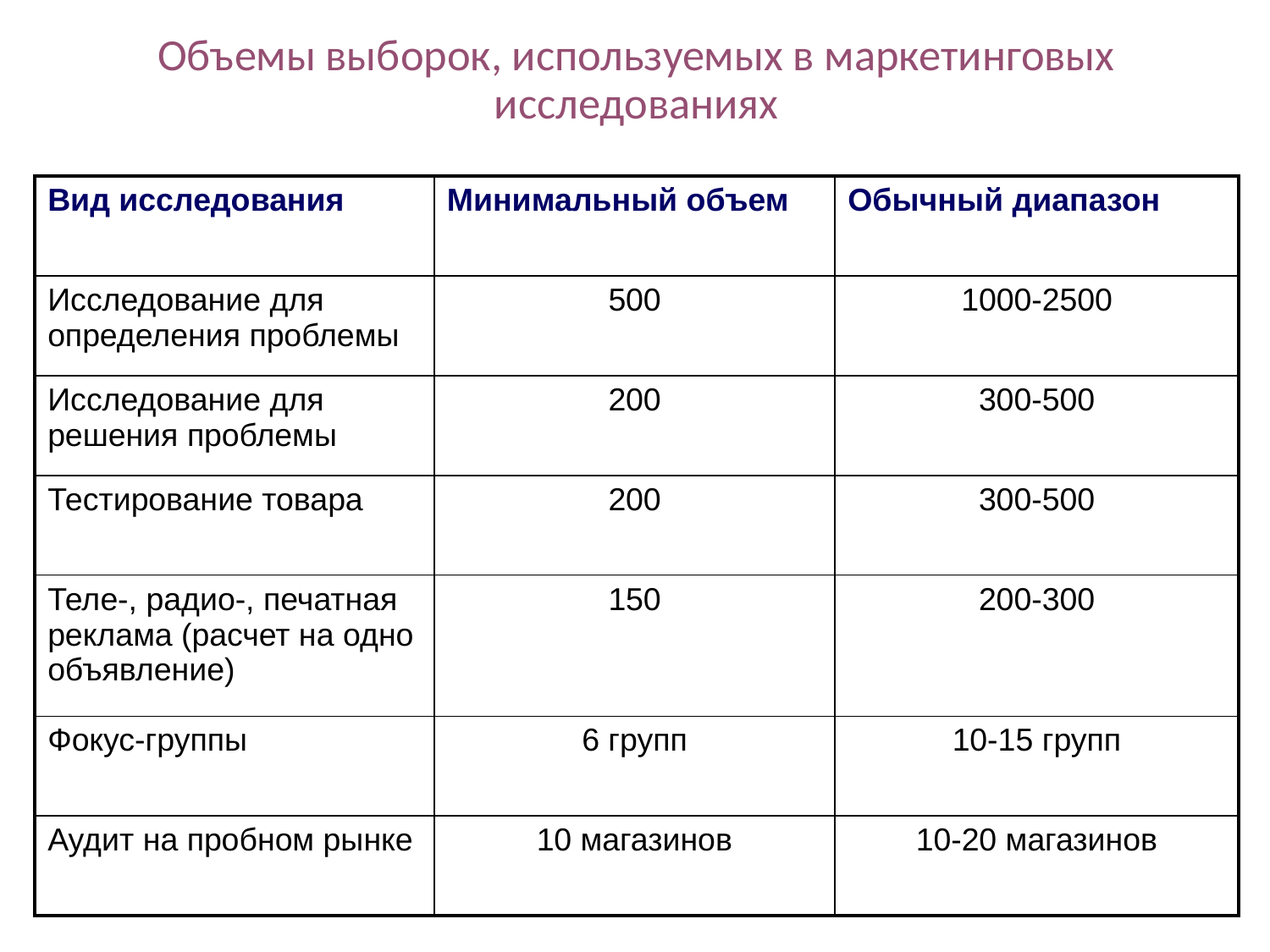

# Объемы выборок, используемых в маркетинговых исследованиях
| Вид исследования | Минимальный объем | Обычный диапазон |
| --- | --- | --- |
| Исследование для определения проблемы | 500 | 1000-2500 |
| Исследование для решения проблемы | 200 | 300-500 |
| Тестирование товара | 200 | 300-500 |
| Теле-, радио-, печатная реклама (расчет на одно объявление) | 150 | 200-300 |
| Фокус-группы | 6 групп | 10-15 групп |
| Аудит на пробном рынке | 10 магазинов | 10-20 магазинов |